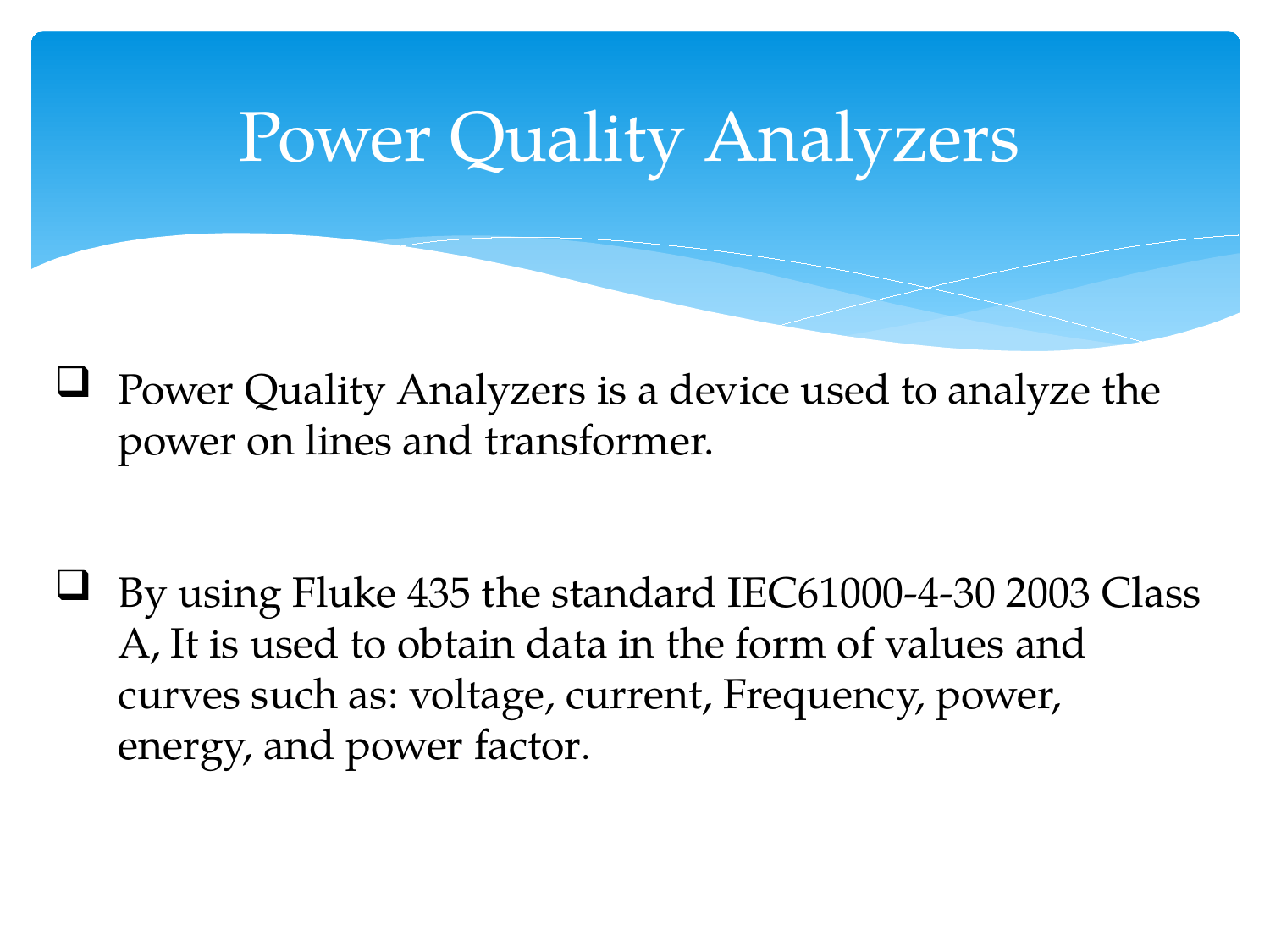

Power Quality Analyzers

Power Quality Analyzers is a device used to analyze the power on lines and transformer.

By using Fluke 435 the standard IEC61000-4-30 2003 Class A, It is used to obtain data in the form of values and curves such as: voltage, current, Frequency, power, energy, and power factor.